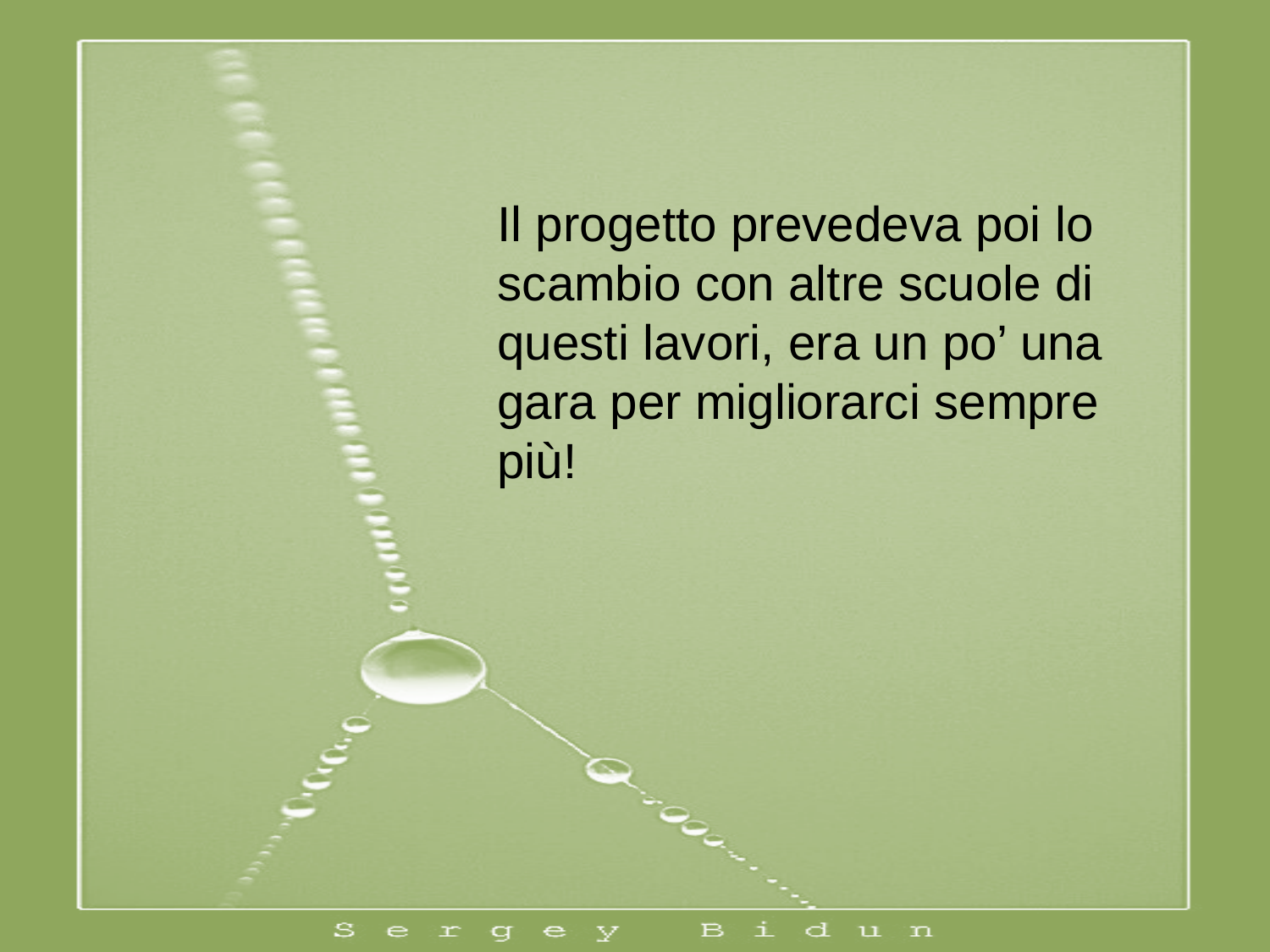

Il progetto prevedeva poi lo scambio con altre scuole di questi lavori, era un po’ una gara per migliorarci sempre più!